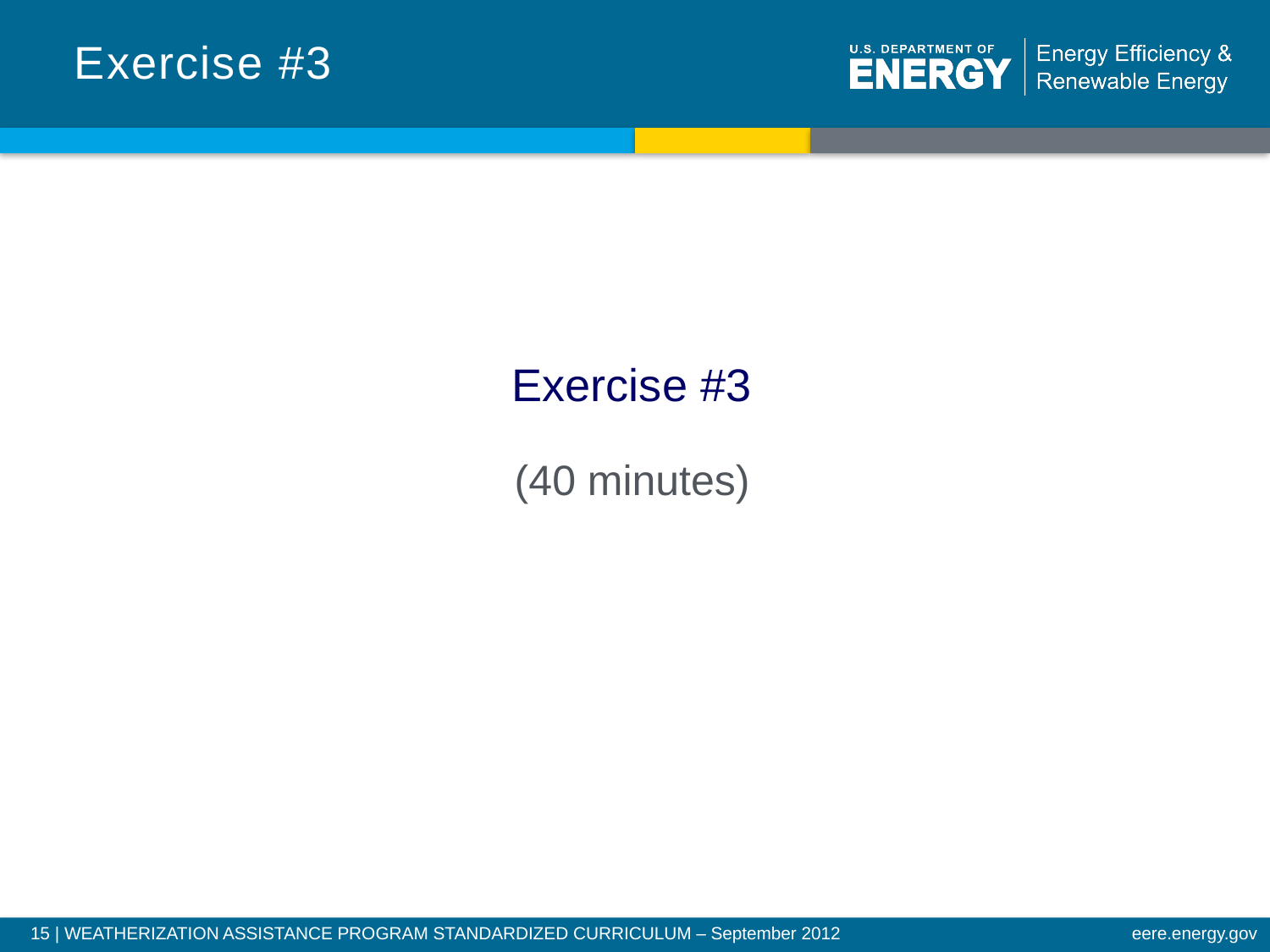

# Exercise #3

Exercise #3
(40 minutes)